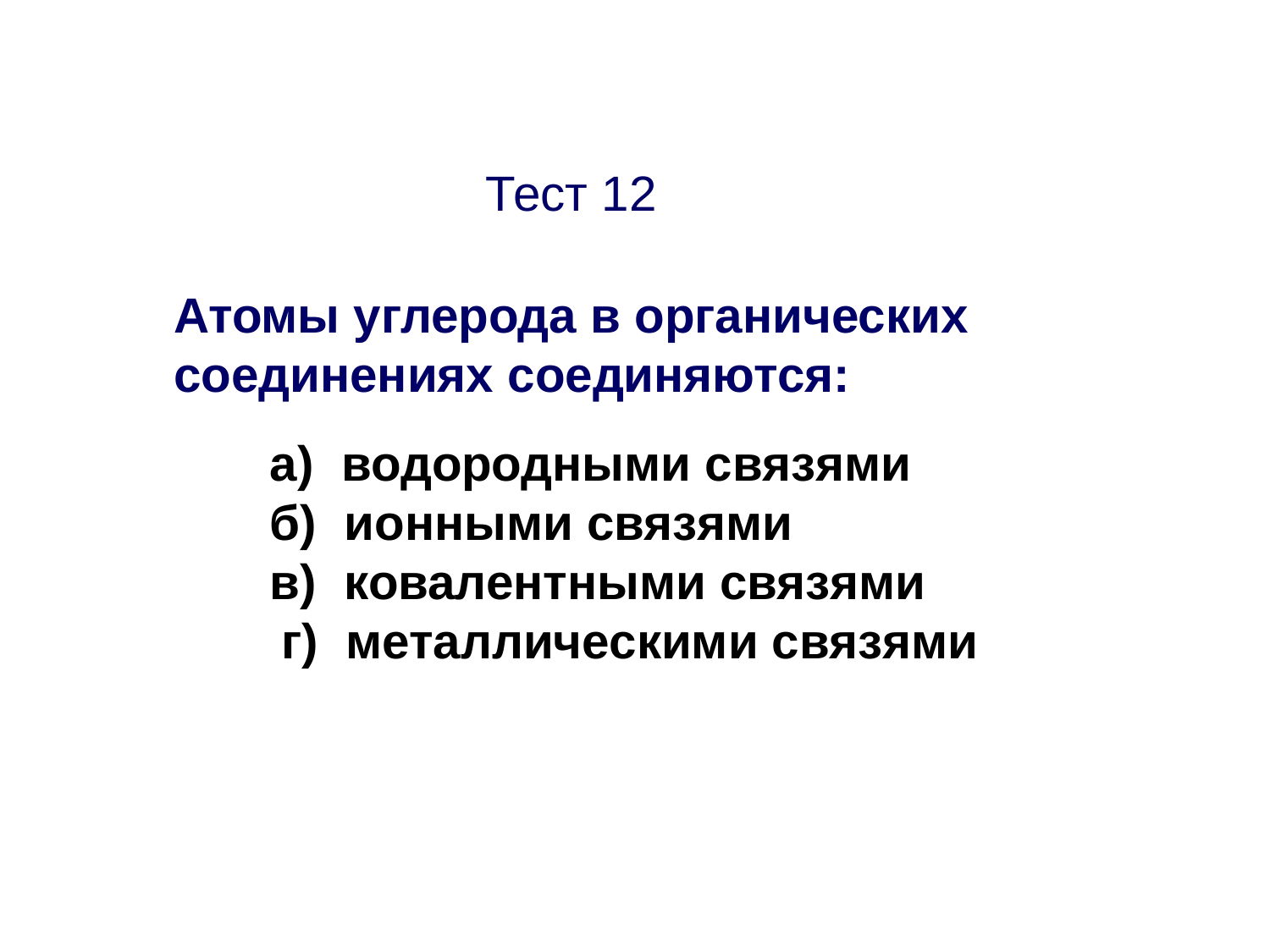

# Тест 12
       Атомы углерода в органических
       соединениях соединяются:
              а)  водородными связями
              б)  ионными связями
              в)  ковалентными связями
г)  металлическими связями